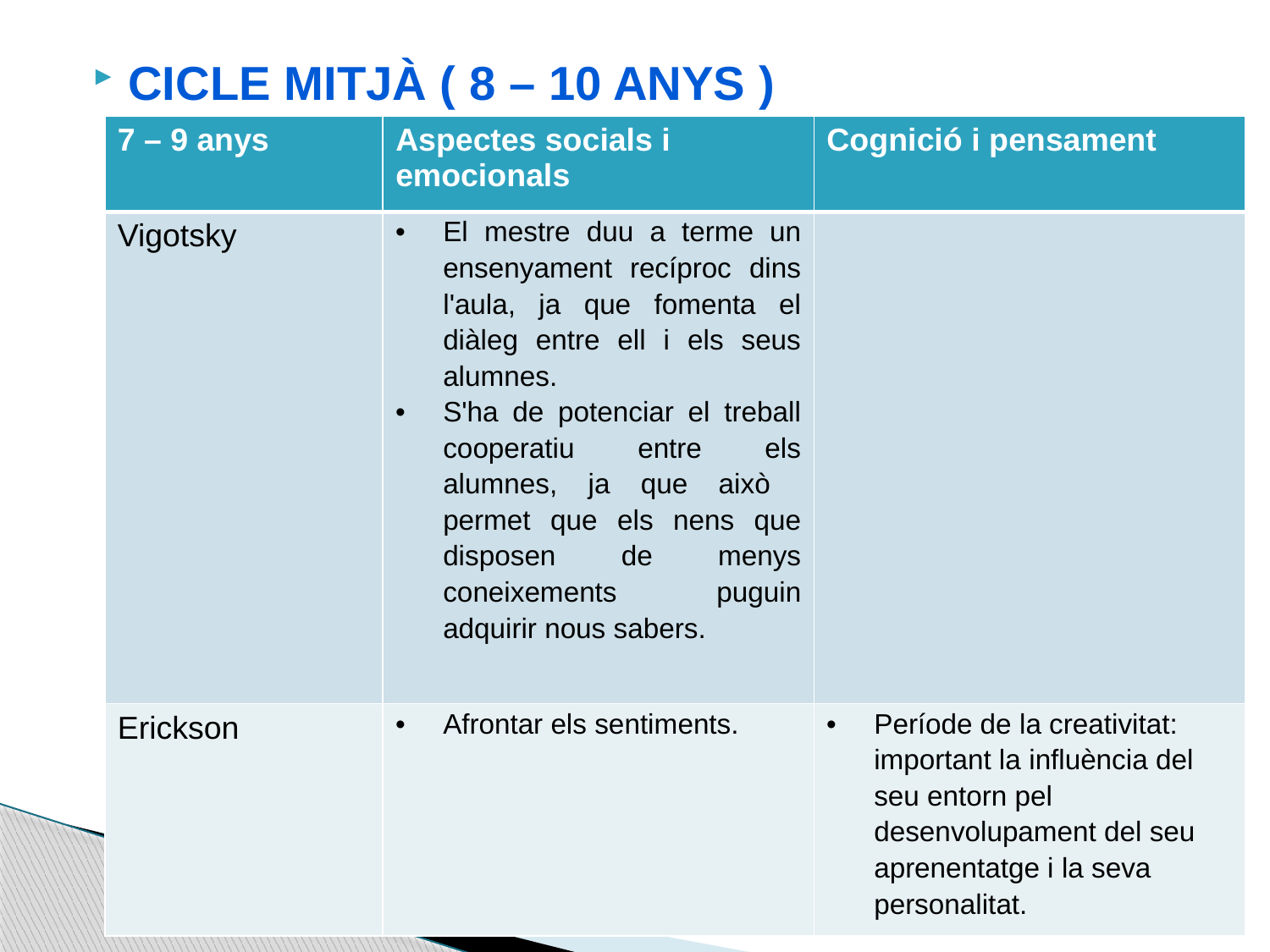

Cicle mitjà ( 8 – 10 anys )

| 7 – 9 anys | Aspectes socials i emocionals | Cognició i pensament |
| --- | --- | --- |
| Vigotsky | El mestre duu a terme un ensenyament recíproc dins l'aula, ja que fomenta el diàleg entre ell i els seus alumnes. S'ha de potenciar el treball cooperatiu entre els alumnes, ja que això permet que els nens que disposen de menys coneixements puguin adquirir nous sabers. |  |
| Erickson | Afrontar els sentiments. | Període de la creativitat: important la influència del seu entorn pel desenvolupament del seu aprenentatge i la seva personalitat. |